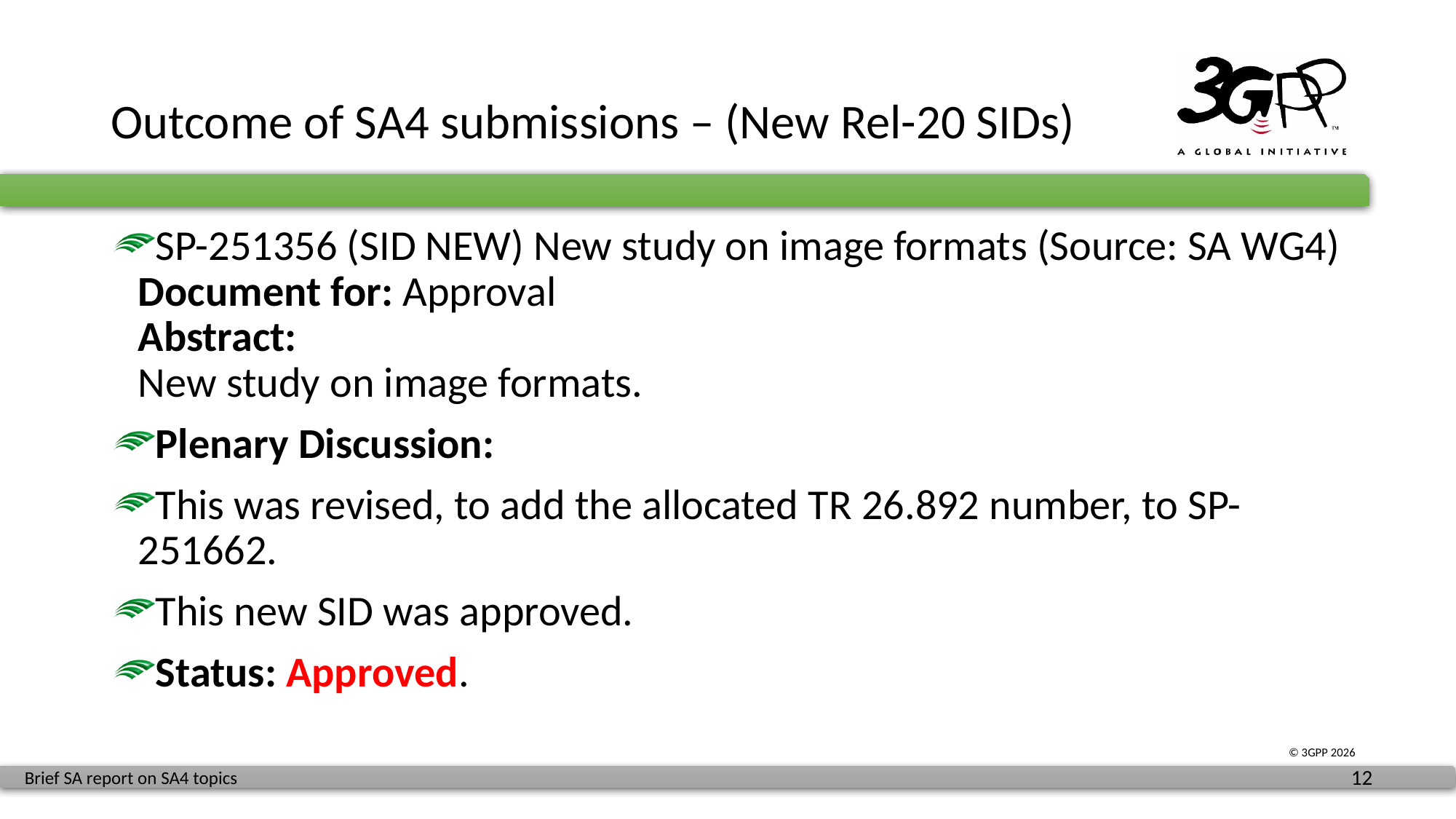

# Outcome of SA4 submissions – (New Rel-20 SIDs)
SP-251356 (SID NEW) New study on image formats (Source: SA WG4)
Document for: Approval
Abstract:
New study on image formats.
Plenary Discussion:
This was revised, to add the allocated TR 26.892 number, to SP-251662.
This new SID was approved.
Status: Approved.